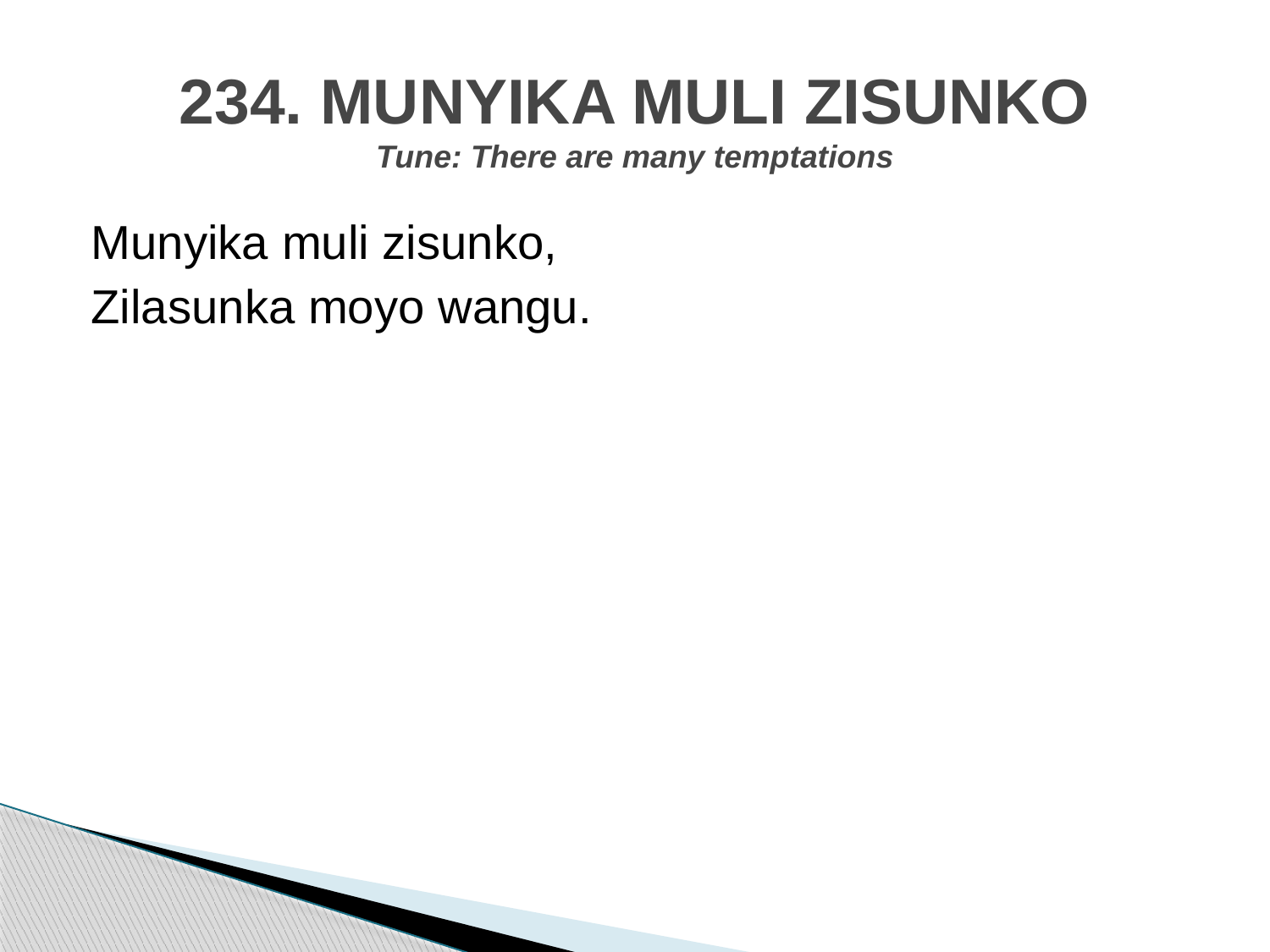

# 234. MUNYIKA MULI ZISUNKO Tune: There are many temptations
Munyika muli zisunko,
Zilasunka moyo wangu.